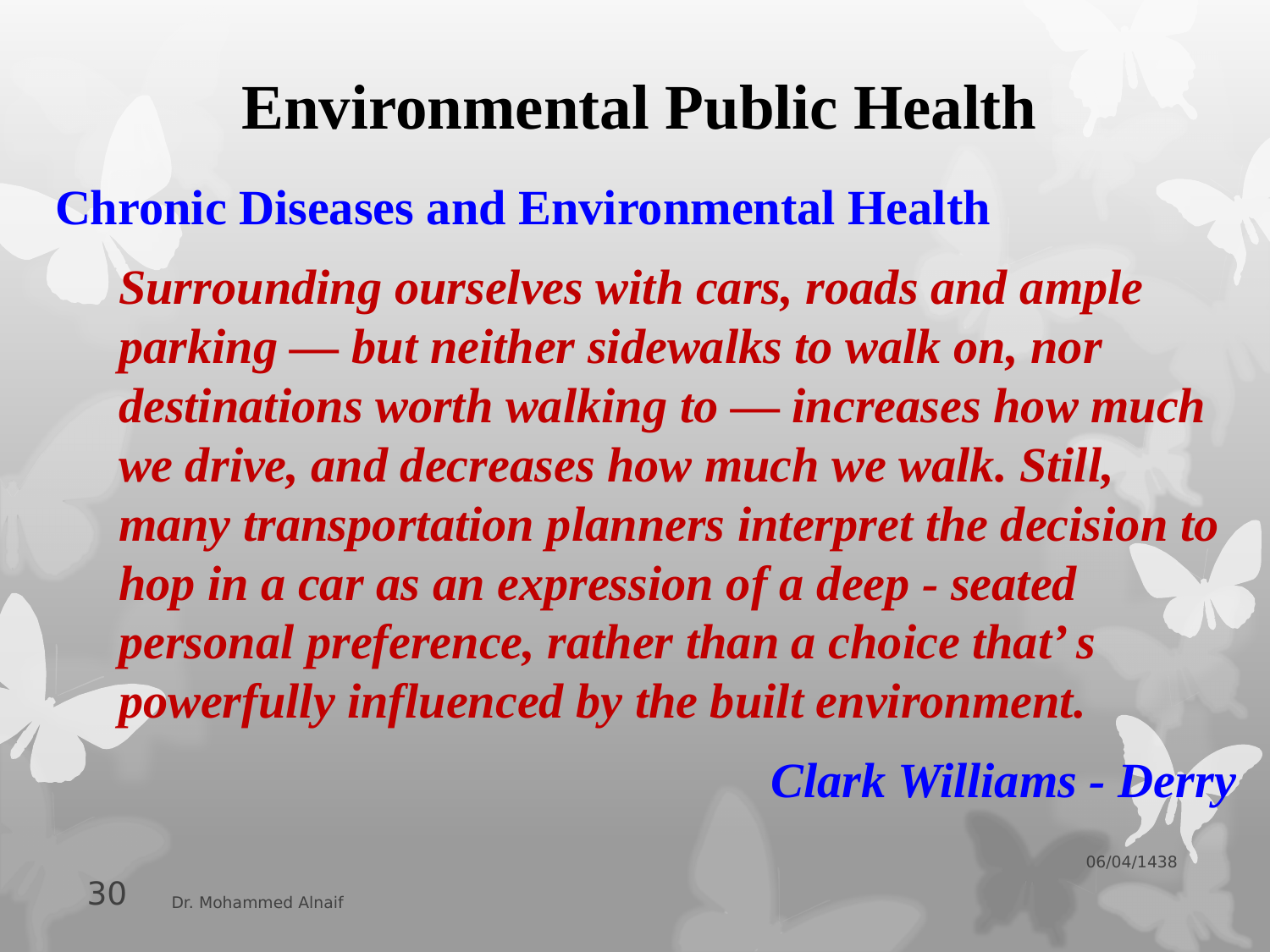

# Environmental Public Health
Chronic Diseases and Environmental Health
Surrounding ourselves with cars, roads and ample parking — but neither sidewalks to walk on, nor destinations worth walking to — increases how much we drive, and decreases how much we walk. Still, many transportation planners interpret the decision to hop in a car as an expression of a deep - seated personal preference, rather than a choice that’ s powerfully influenced by the built environment.
Clark Williams - Derry
06/04/1438
30
Dr. Mohammed Alnaif